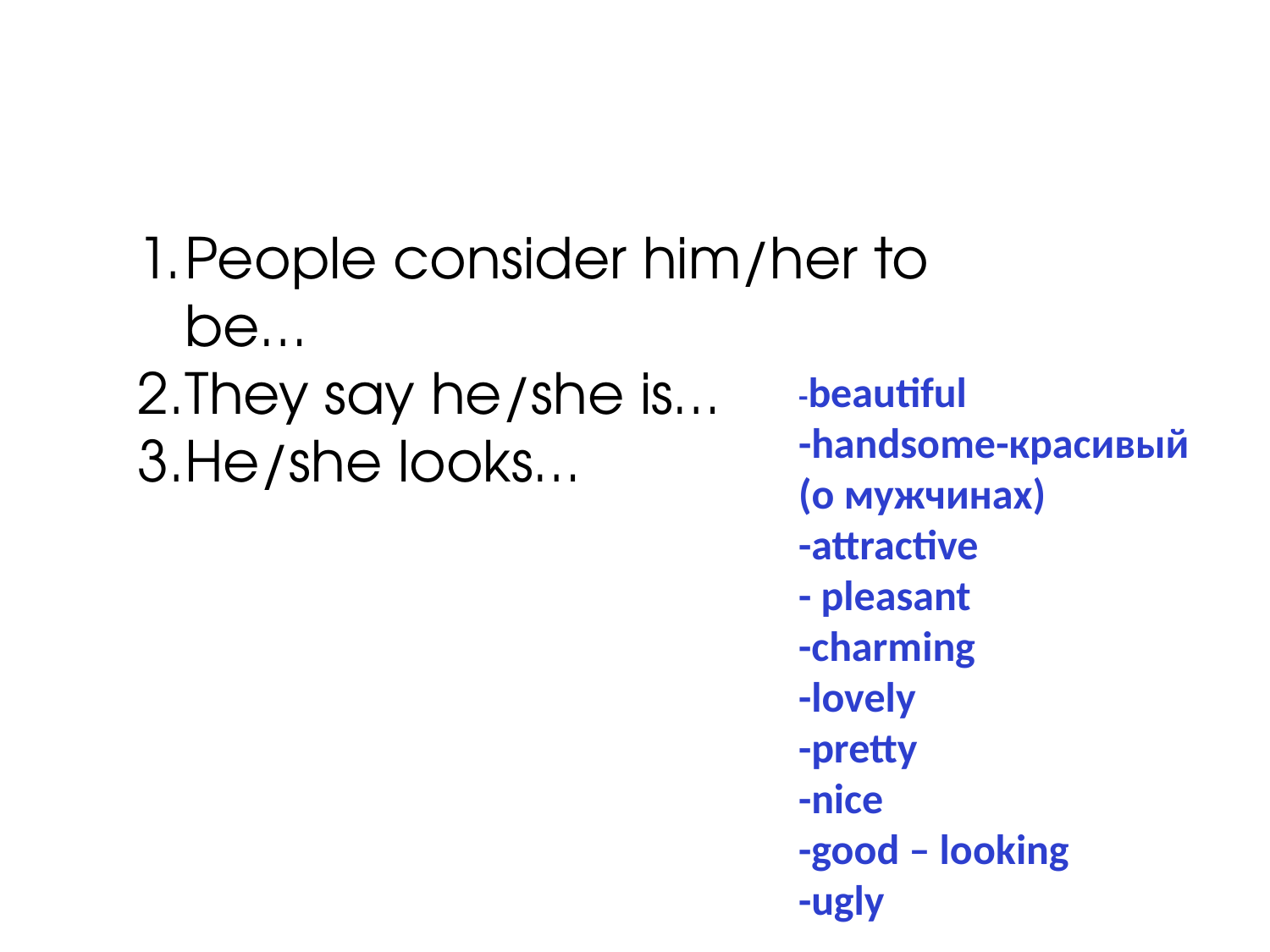

#
People consider him/her to be…
They say he/she is…
He/she looks…
-beautiful
-handsome-красивый (о мужчинах)
-attractive
- pleasant
-charming
-lovely
-pretty
-nice
-good – looking
-ugly